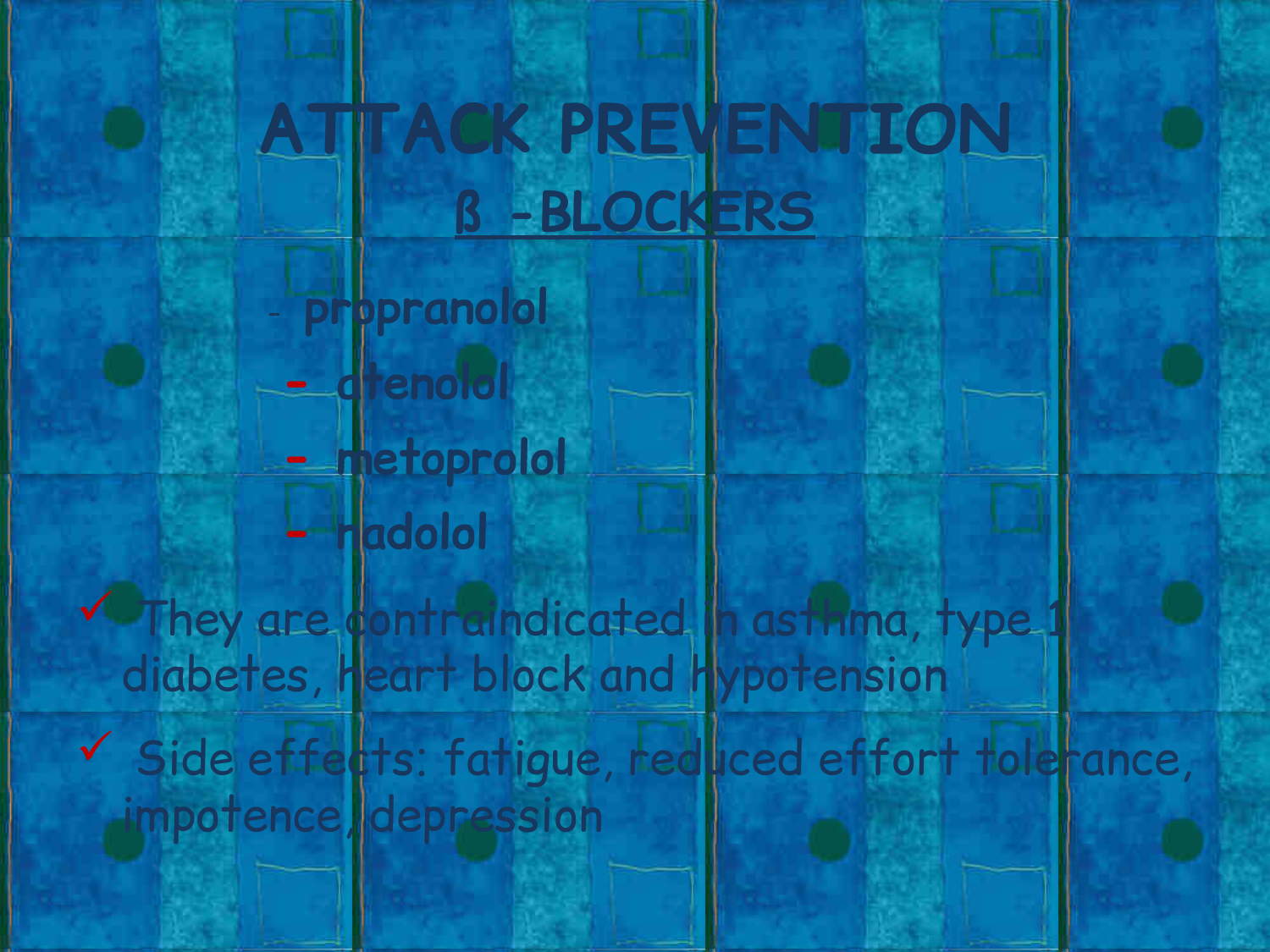

ATTACK PREVENTION
ß -BLOCKERS

 - propranolol
 - atenolol
 - metoprolol
 - nadolol

 They are contraindicated in asthma, type 1 diabetes, heart block and hypotension

 Side effects: fatigue, reduced effort tolerance, impotence, depression